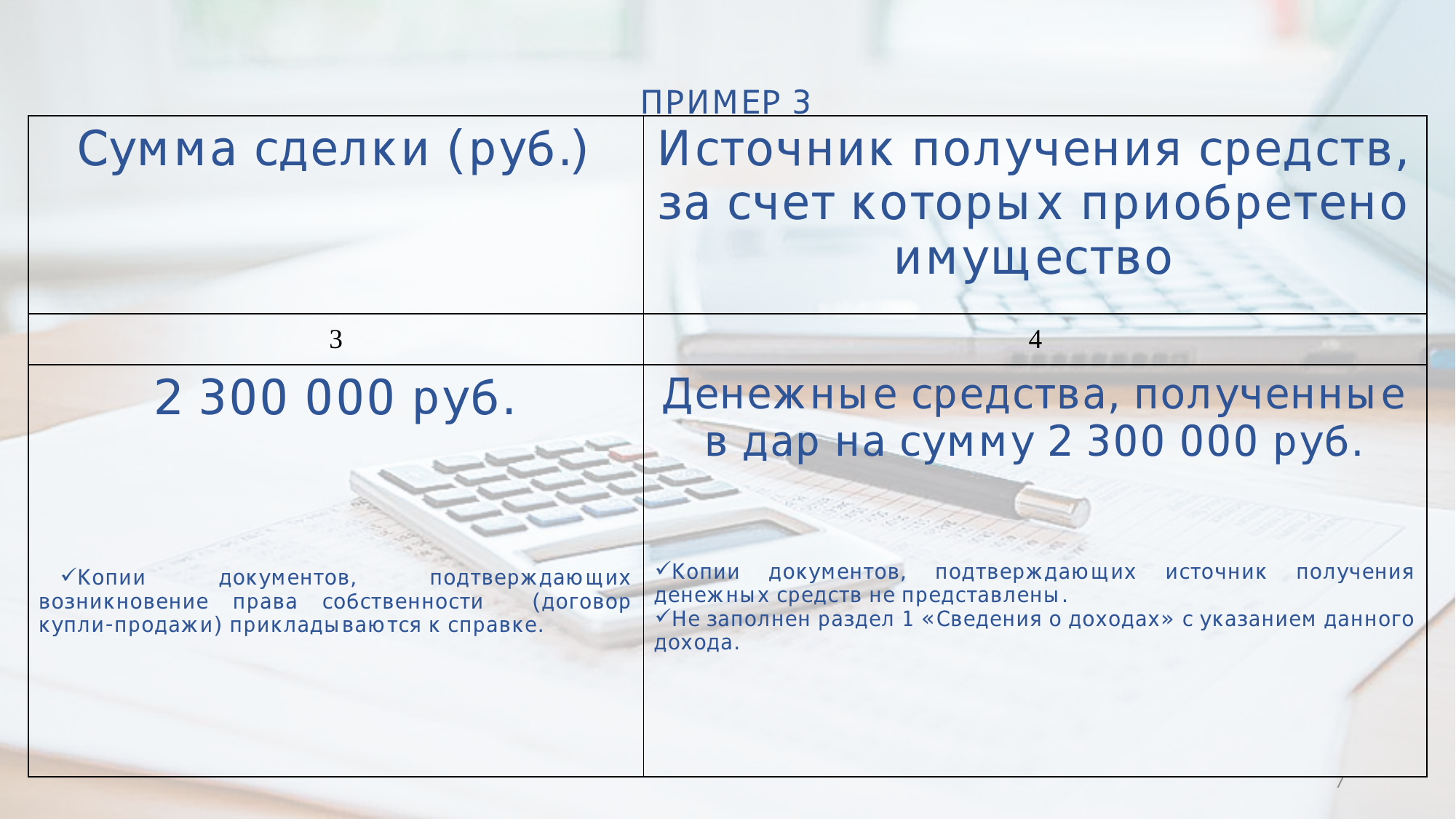

# ПРИМЕР 3
| Сумма сделки (руб.) | Источник получения средств, за счет которых приобретено имущество |
| --- | --- |
| 3 | 4 |
| 2 300 000 руб.     Копии документов, подтверждающих возникновение права собственности (договор купли-продажи) прикладываются к справке. | Денежные средства, полученные в дар на сумму 2 300 000 руб. Копии документов, подтверждающих источник получения денежных средств не представлены. Не заполнен раздел 1 «Сведения о доходах» с указанием данного дохода. |
7